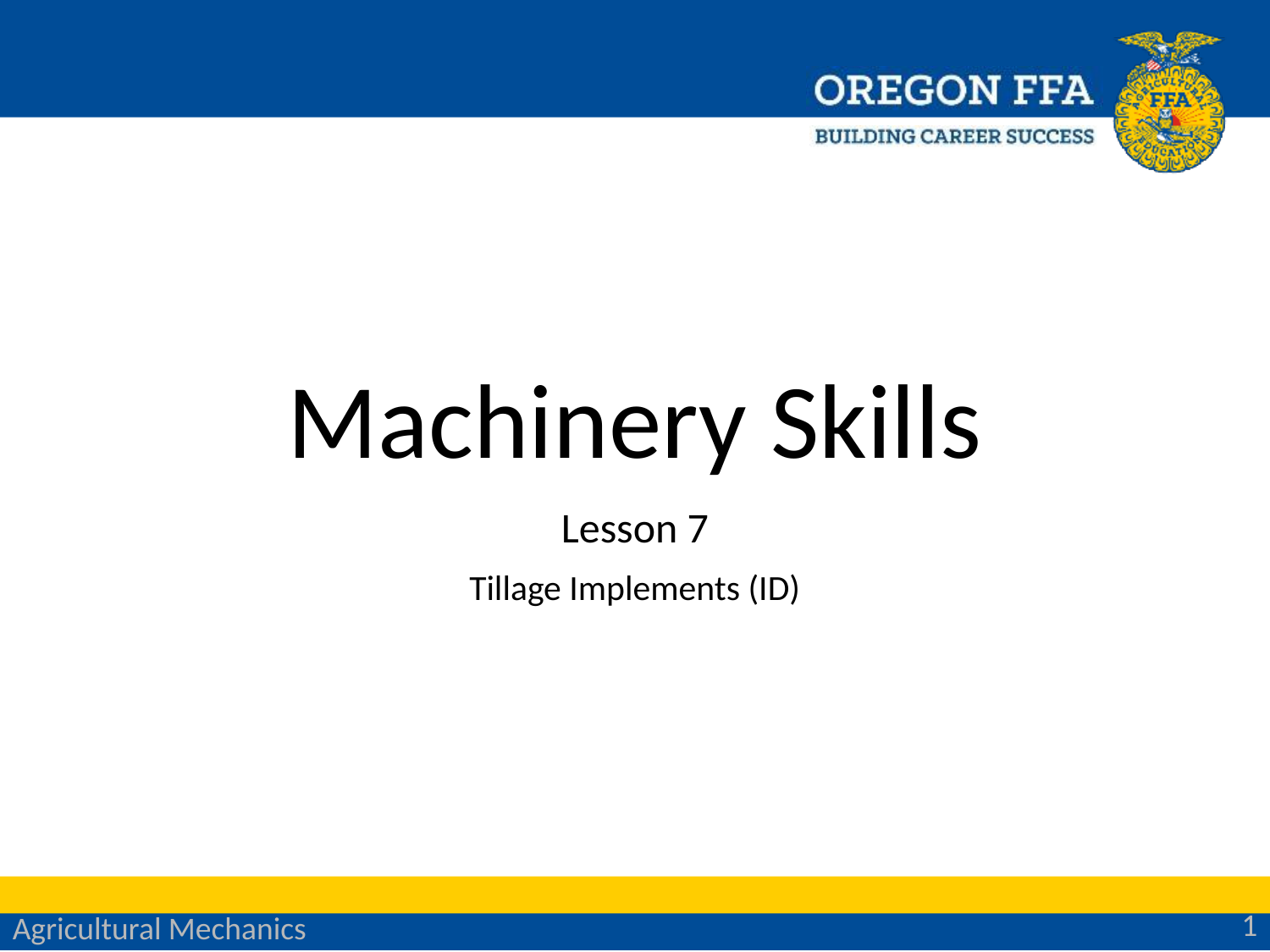

# Machinery Skills
Lesson 7
Tillage Implements (ID)
1
Agricultural Mechanics